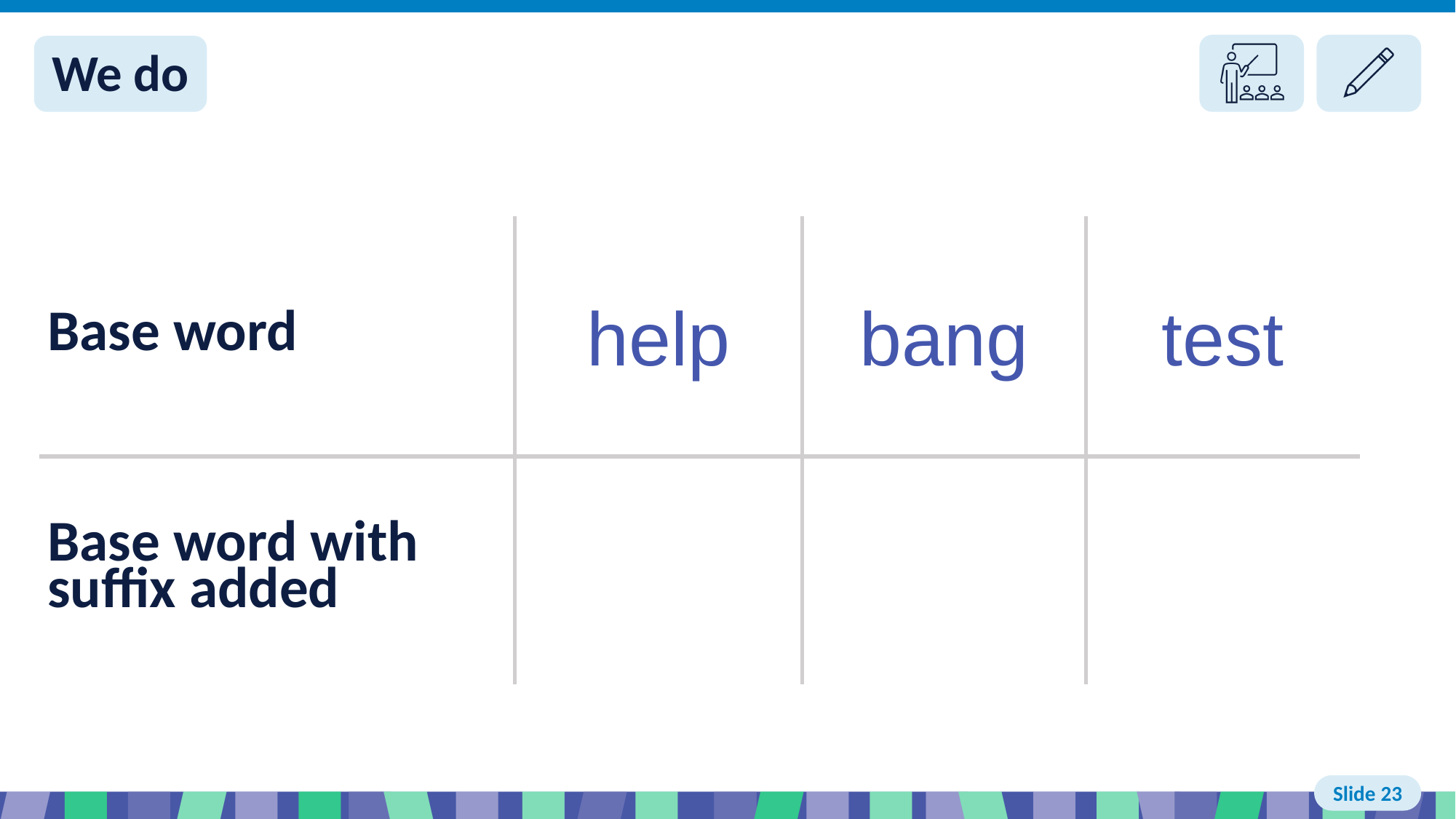

Slide 23 We do
| Base word | help | bang | test |
| --- | --- | --- | --- |
| Base word with suffix added |  |  |  |